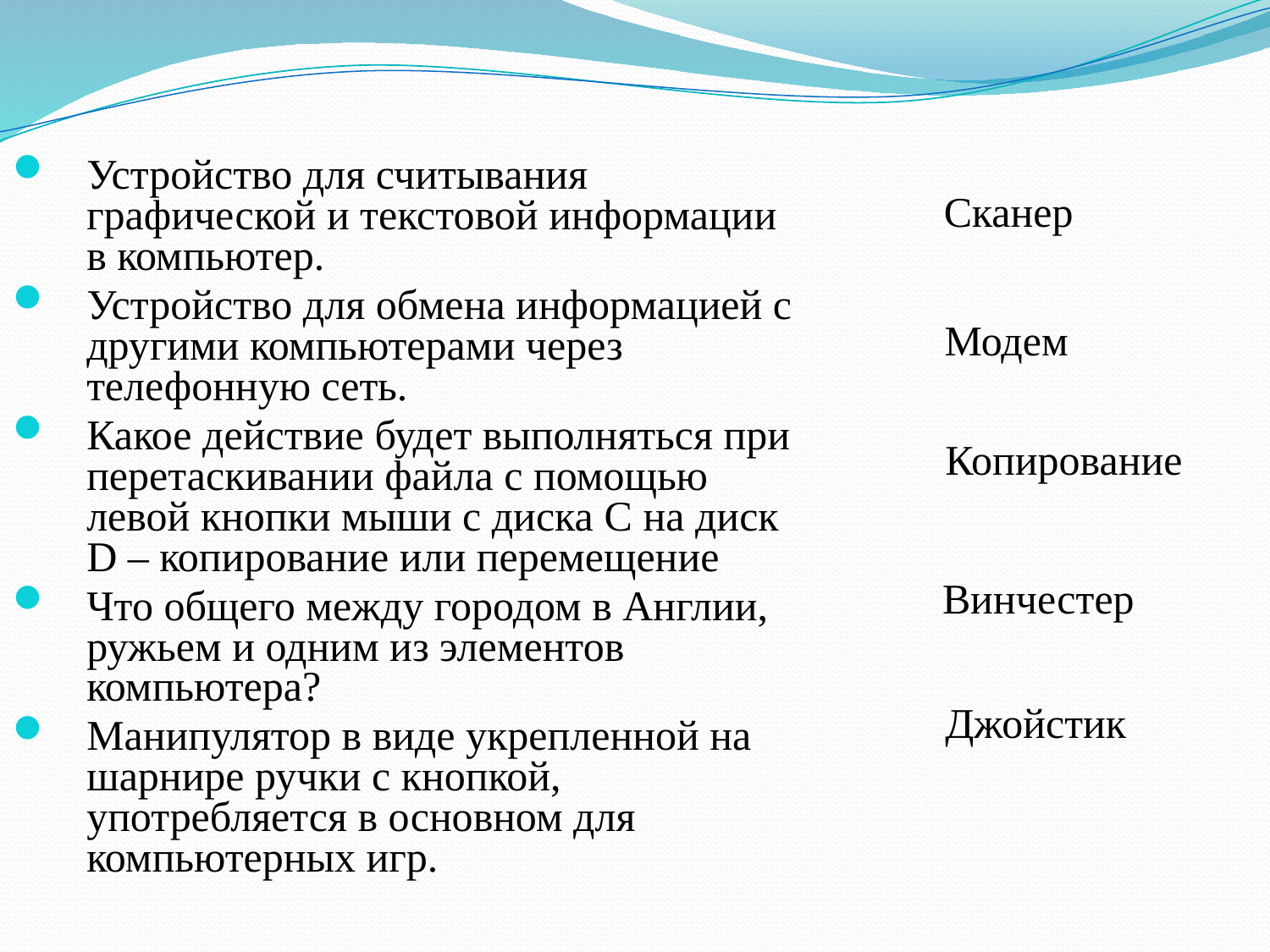

Устройство для считывания графической и текстовой информации в компьютер.
Устройство для обмена информацией с другими компьютерами через телефонную сеть.
Какое действие будет выполняться при перетаскивании файла с помощью левой кнопки мыши с диска C на диск D – копирование или перемещение
Что общего между городом в Англии, ружьем и одним из элементов компьютера?
Манипулятор в виде укрепленной на шарнире ручки с кнопкой, употребляется в основном для компьютерных игр.
Сканер

Модем
Копирование
Винчестер
Джойстик